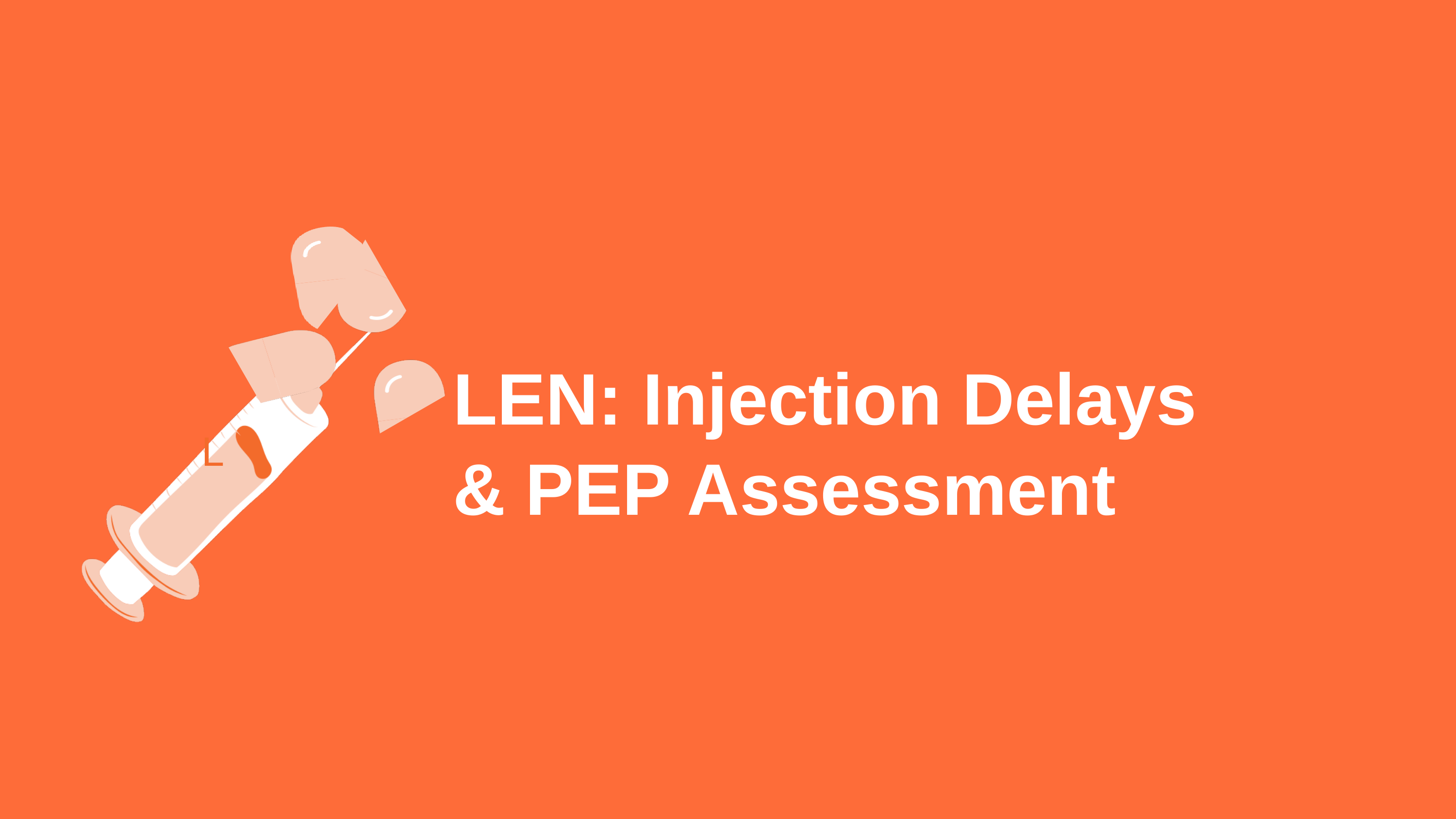

L
LEN: Injection Delays & PEP Assessment